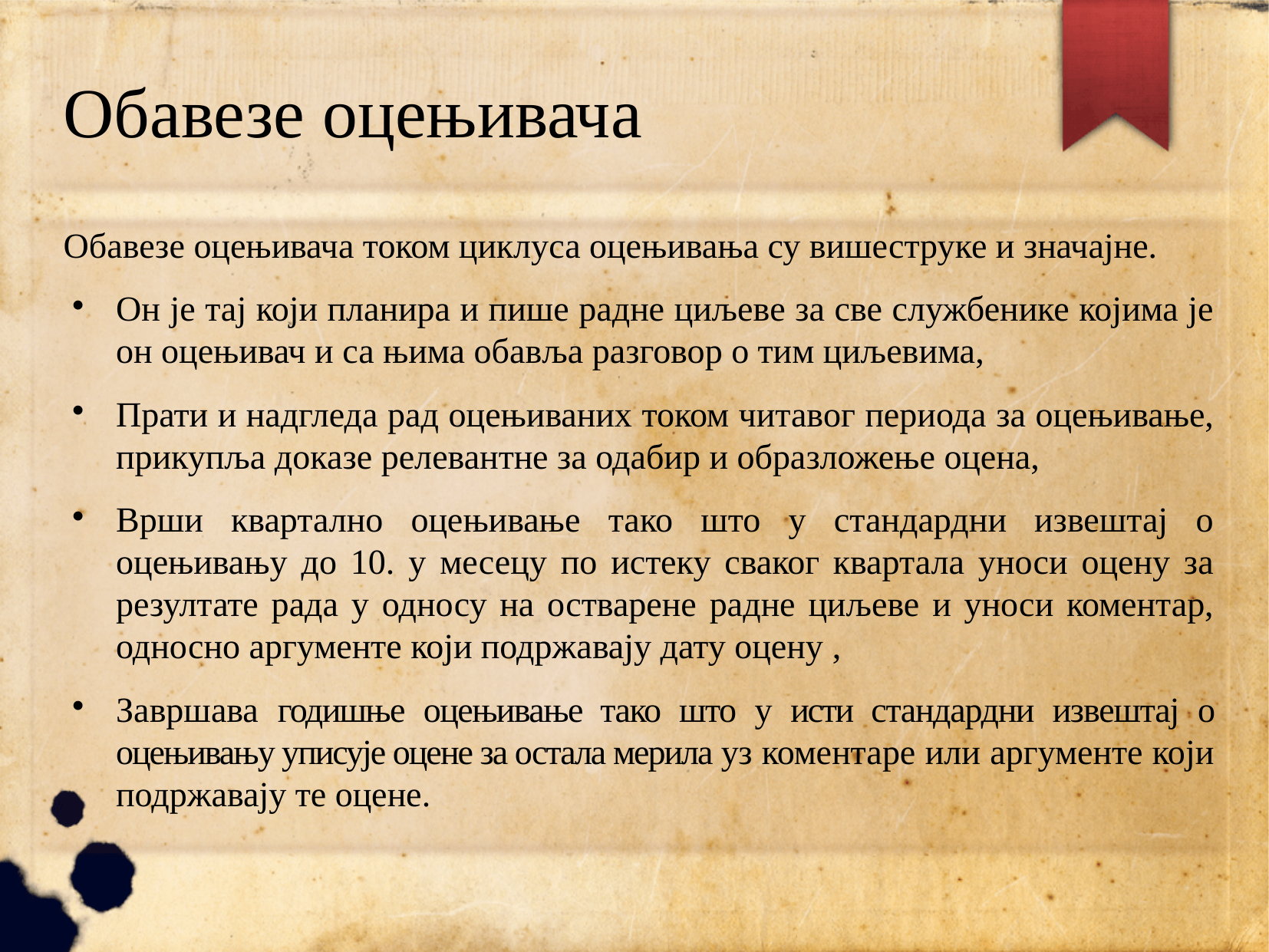

# Обавезе оцењивача
Обавезе оцењивача током циклуса оцењивања су вишеструке и значајне.
Он је тај који планира и пише радне циљеве за све службенике којима је он оцењивач и са њима обавља разговор о тим циљевима,
Прати и надгледа рад оцењиваних током читавог периода за оцењивање, прикупља доказе релевантне за одабир и образложење оцена,
Врши квартално оцењивање тако што у стандардни извештај о оцењивању до 10. у месецу по истеку сваког квартала уноси оцену за резултате рада у односу на остварене радне циљеве и уноси коментар, односно аргументе који подржавају дату оцену ,
Завршава годишње оцењивање тако што у исти стандардни извештај о оцењивању уписује оцене за остала мерила уз коментаре или аргументе који подржавају те оцене.